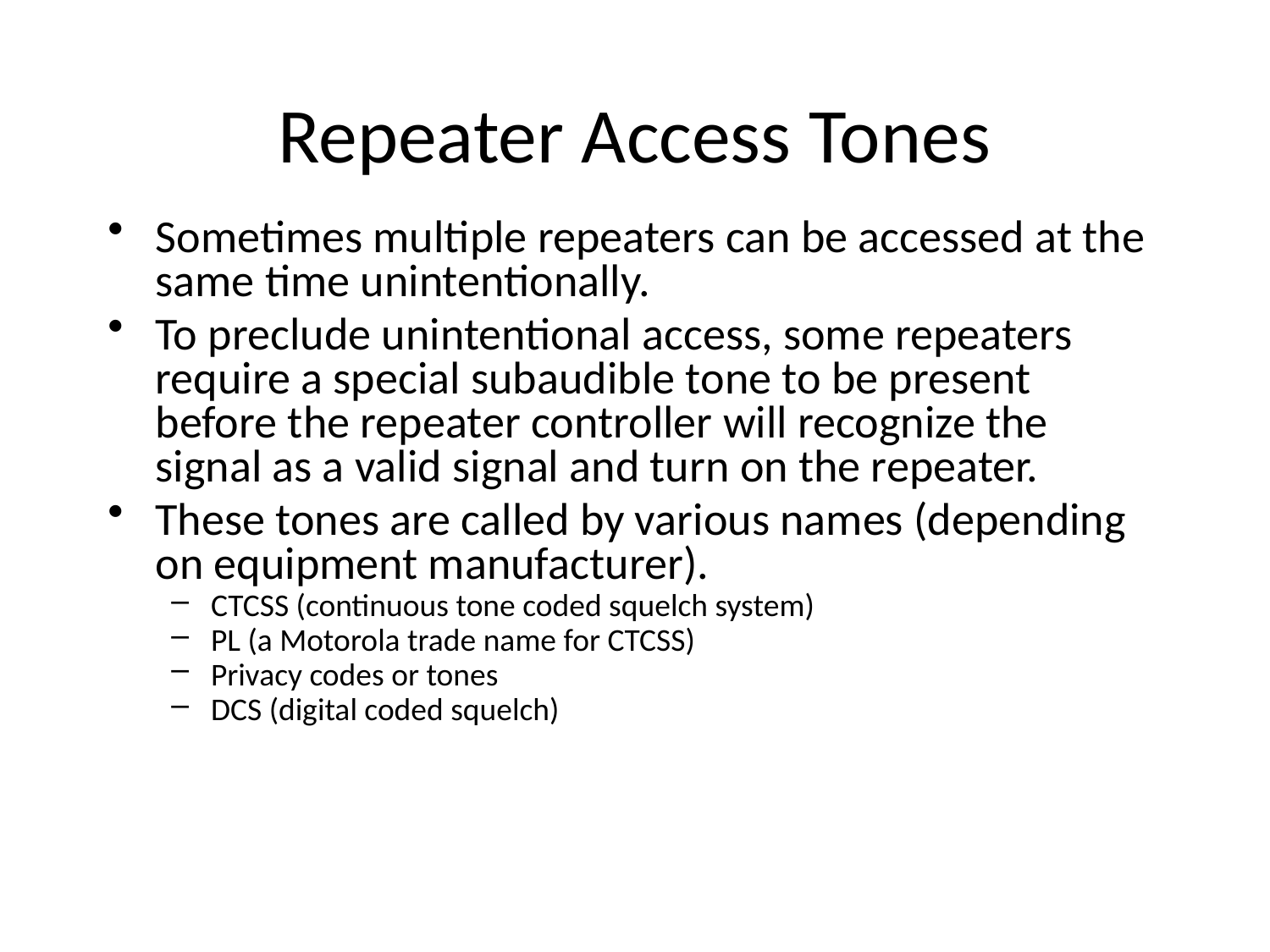

Repeater Access Tones
Sometimes multiple repeaters can be accessed at the same time unintentionally.
To preclude unintentional access, some repeaters require a special subaudible tone to be present before the repeater controller will recognize the signal as a valid signal and turn on the repeater.
These tones are called by various names (depending on equipment manufacturer).
CTCSS (continuous tone coded squelch system)
PL (a Motorola trade name for CTCSS)
Privacy codes or tones
DCS (digital coded squelch)